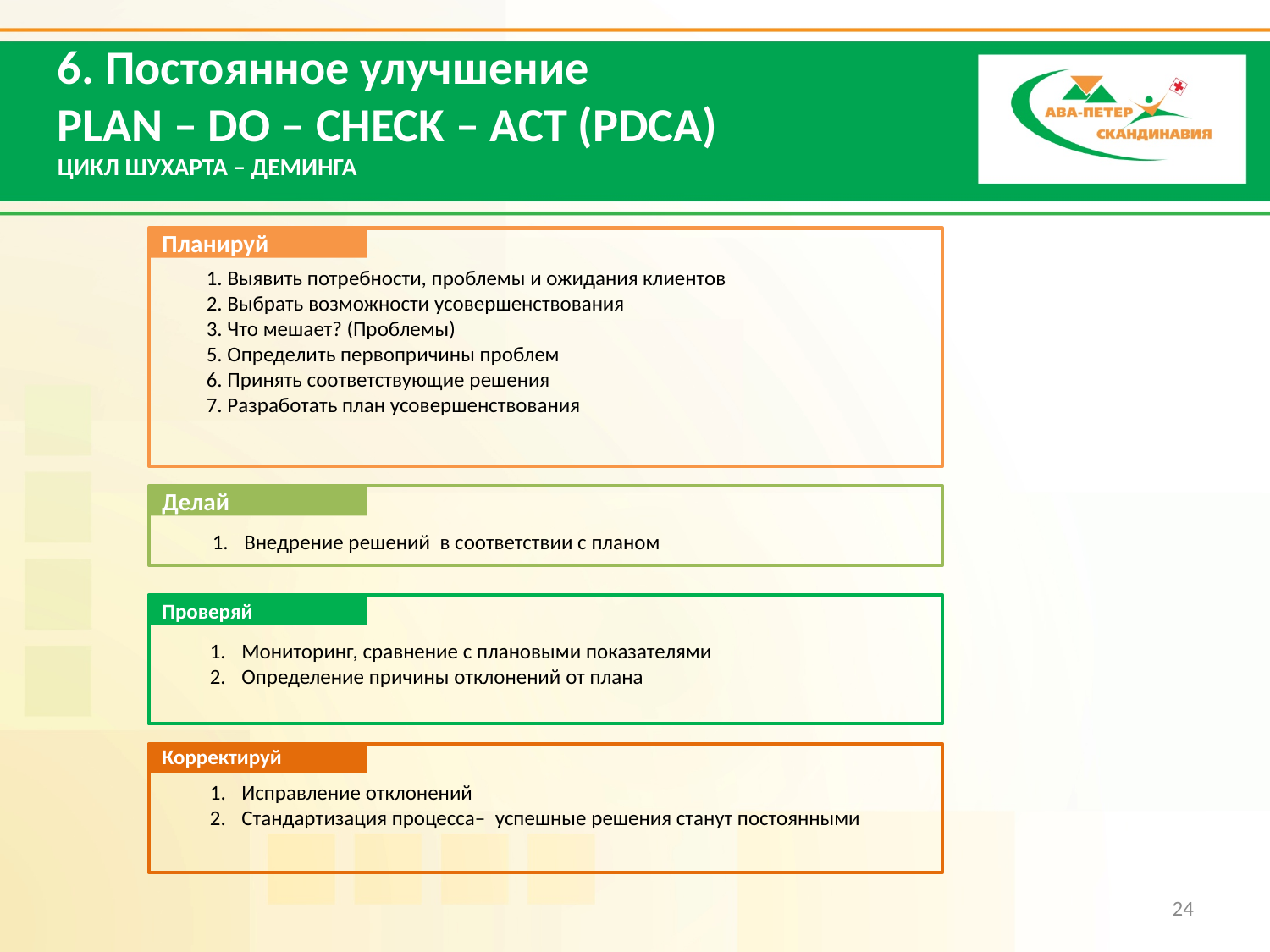

6. Постоянное улучшение
PLAN – DO – CHECK – ACT (PDCA)
ЦИКЛ ШУХАРТА – ДЕМИНГА

Планируй

1. Выявить потребности, проблемы и ожидания клиентов
2. Выбрать возможности усовершенствования
3. Что мешает? (Проблемы)
5. Определить первопричины проблем
6. Принять соответствующие решения
7. Разработать план усовершенствования

Делай
Внедрение решений  в соответствии с планом

Проверяй
Мониторинг, сравнение с плановыми показателями
Определение причины отклонений от плана

Корректируй
Исправление отклонений
Стандартизация процесса–  успешные решения станут постоянными
24